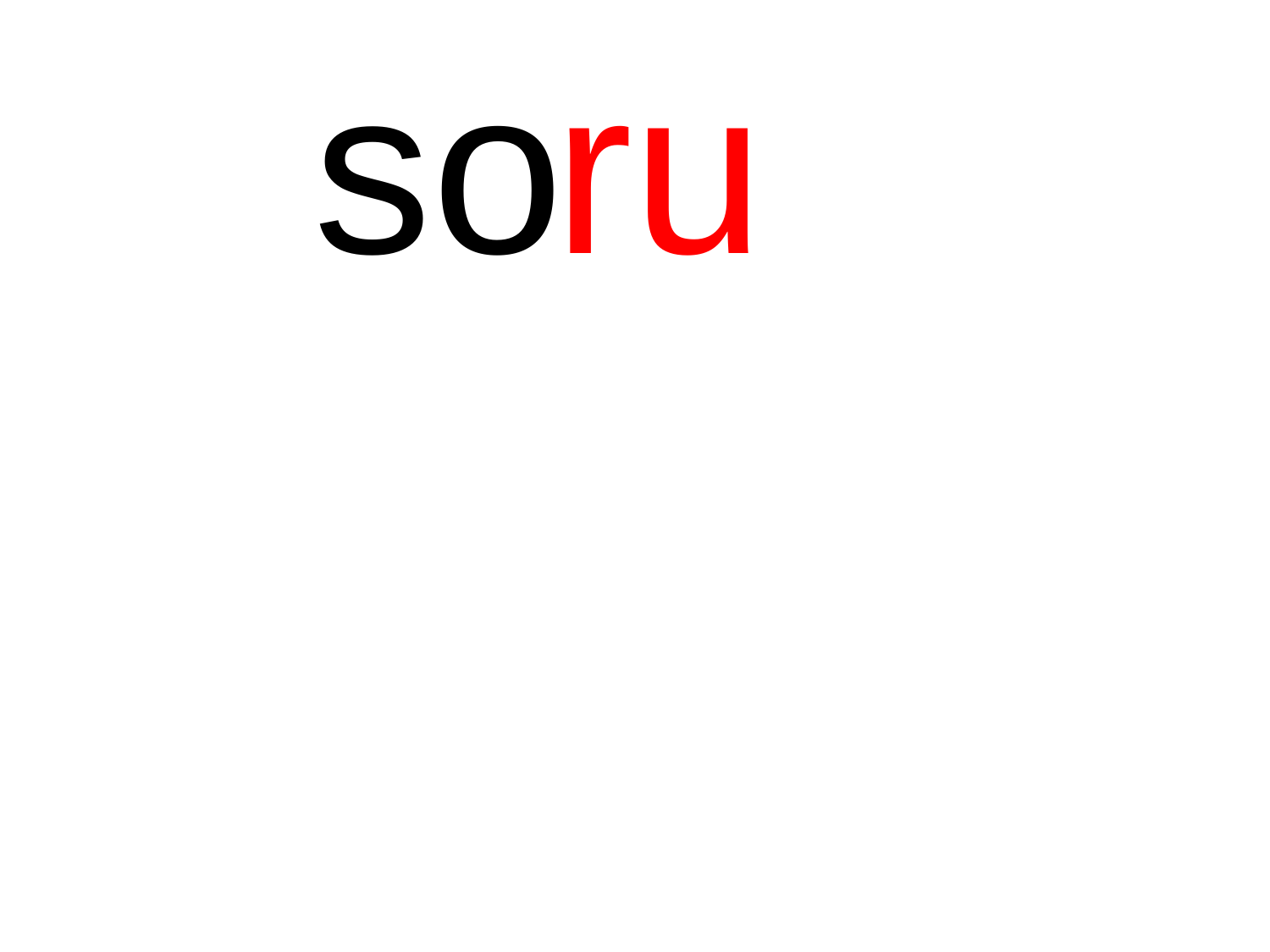

| so |
| --- |
| ru |
| --- |